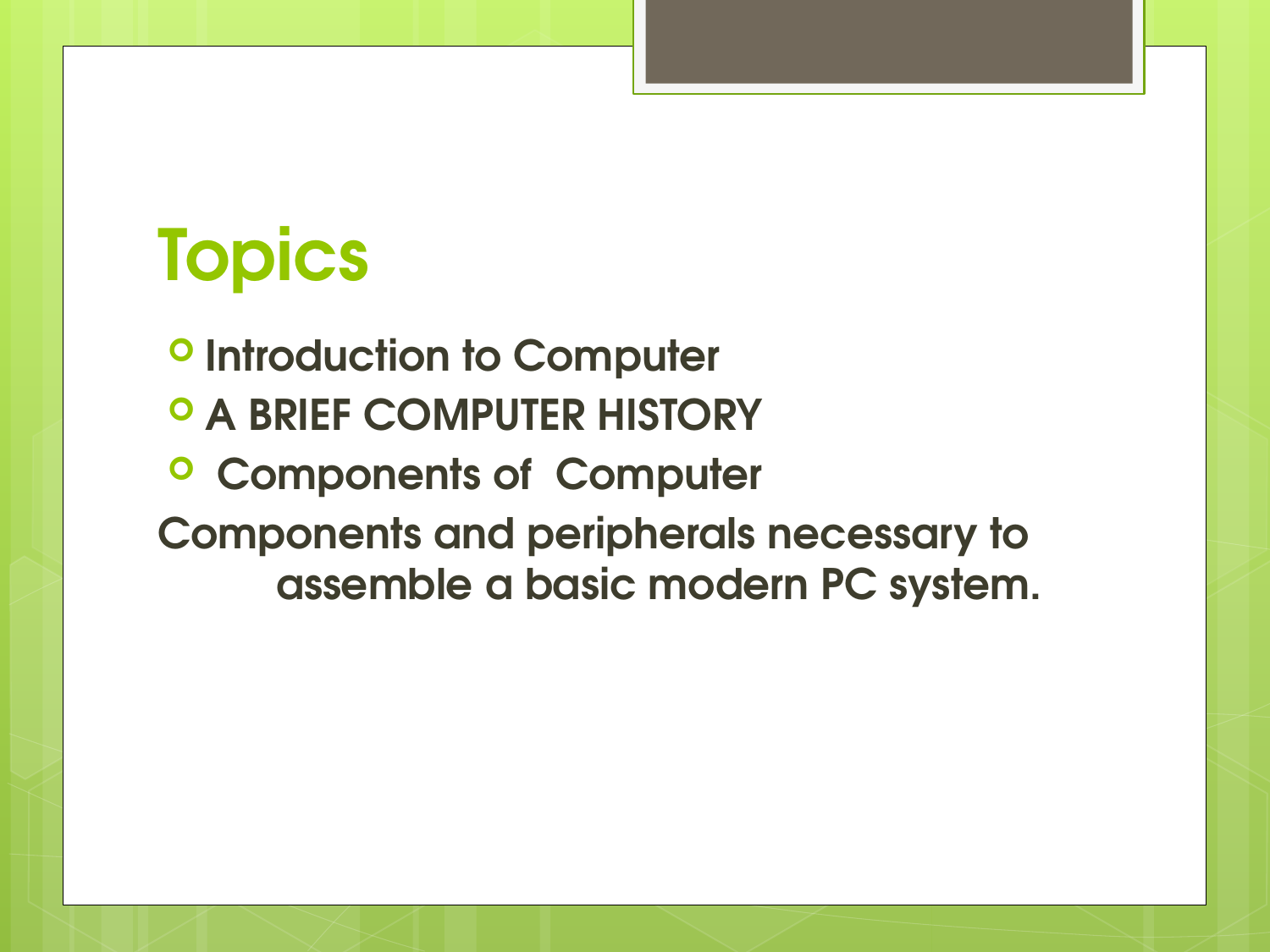

# Topics
Introduction to Computer
A BRIEF COMPUTER HISTORY
 Components of  Computer
Components and peripherals necessary to              assemble a basic modern PC system.